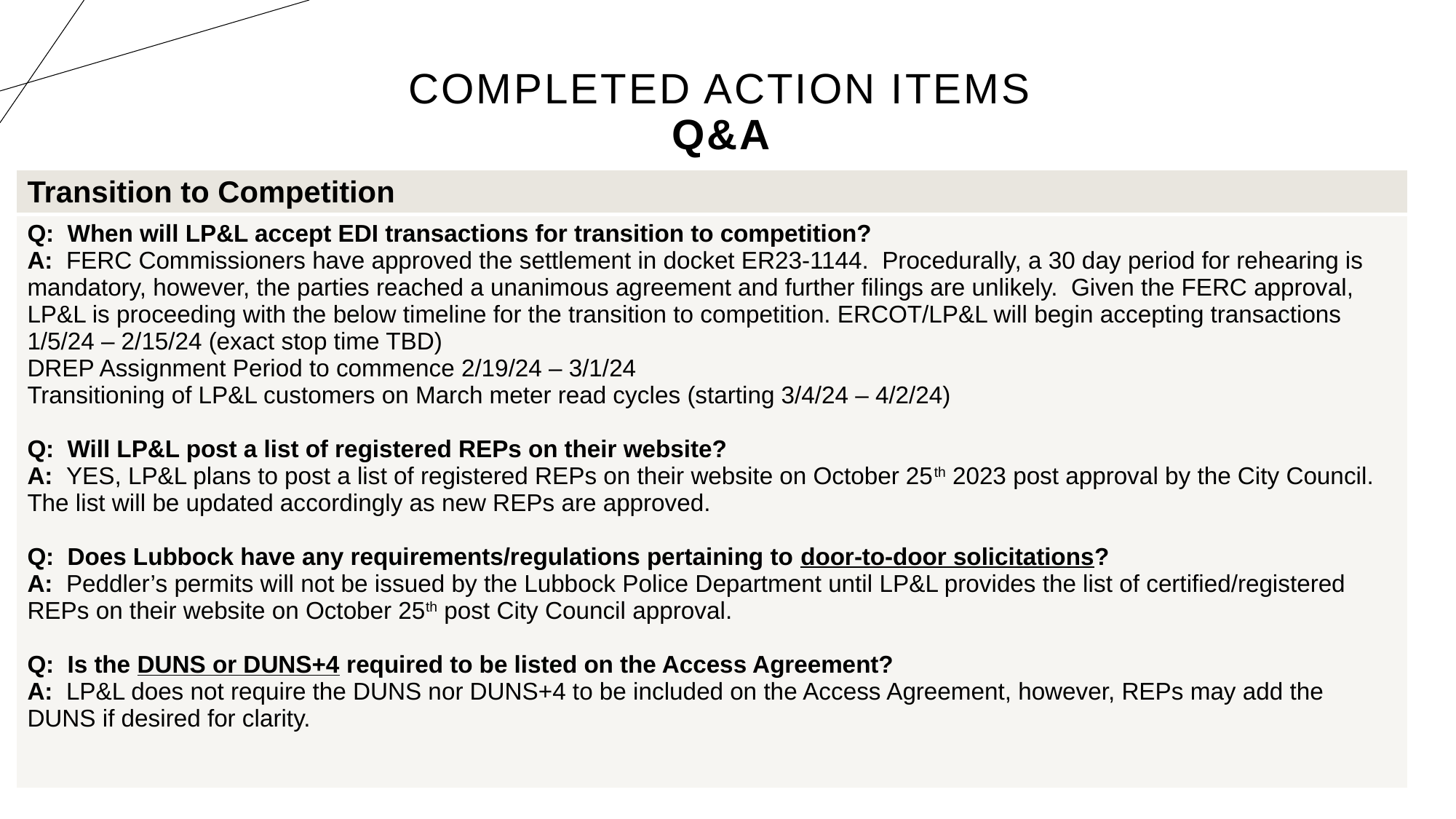

# Completed Action Items Q&A
| Transition to Competition |
| --- |
| Q: When will LP&L accept EDI transactions for transition to competition? A: FERC Commissioners have approved the settlement in docket ER23-1144. Procedurally, a 30 day period for rehearing is mandatory, however, the parties reached a unanimous agreement and further filings are unlikely. Given the FERC approval, LP&L is proceeding with the below timeline for the transition to competition. ERCOT/LP&L will begin accepting transactions 1/5/24 – 2/15/24 (exact stop time TBD) DREP Assignment Period to commence 2/19/24 – 3/1/24 Transitioning of LP&L customers on March meter read cycles (starting 3/4/24 – 4/2/24) Q: Will LP&L post a list of registered REPs on their website? A: YES, LP&L plans to post a list of registered REPs on their website on October 25th 2023 post approval by the City Council. The list will be updated accordingly as new REPs are approved. Q: Does Lubbock have any requirements/regulations pertaining to door-to-door solicitations? A: Peddler’s permits will not be issued by the Lubbock Police Department until LP&L provides the list of certified/registered REPs on their website on October 25th post City Council approval. Q: Is the DUNS or DUNS+4 required to be listed on the Access Agreement? A: LP&L does not require the DUNS nor DUNS+4 to be included on the Access Agreement, however, REPs may add the DUNS if desired for clarity. |